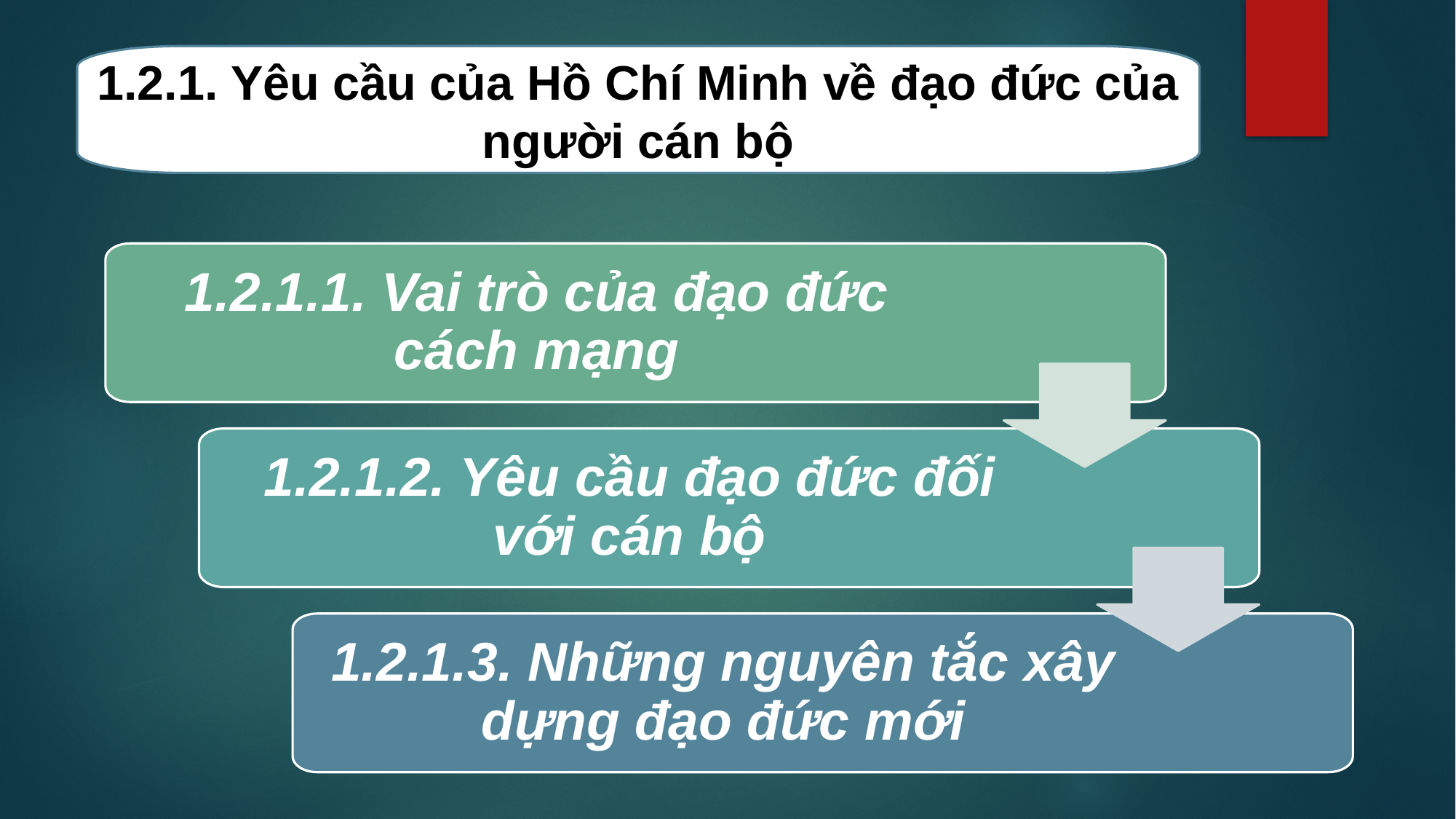

1.2.1. Yêu cầu của Hồ Chí Minh về đạo đức của người cán bộ
1.2.1.1. Vai trò của đạo đức cách mạng

1.2.1.2. Yêu cầu đạo đức đối với cán bộ

1.2.1.3. Những nguyên tắc xây dựng đạo đức mới